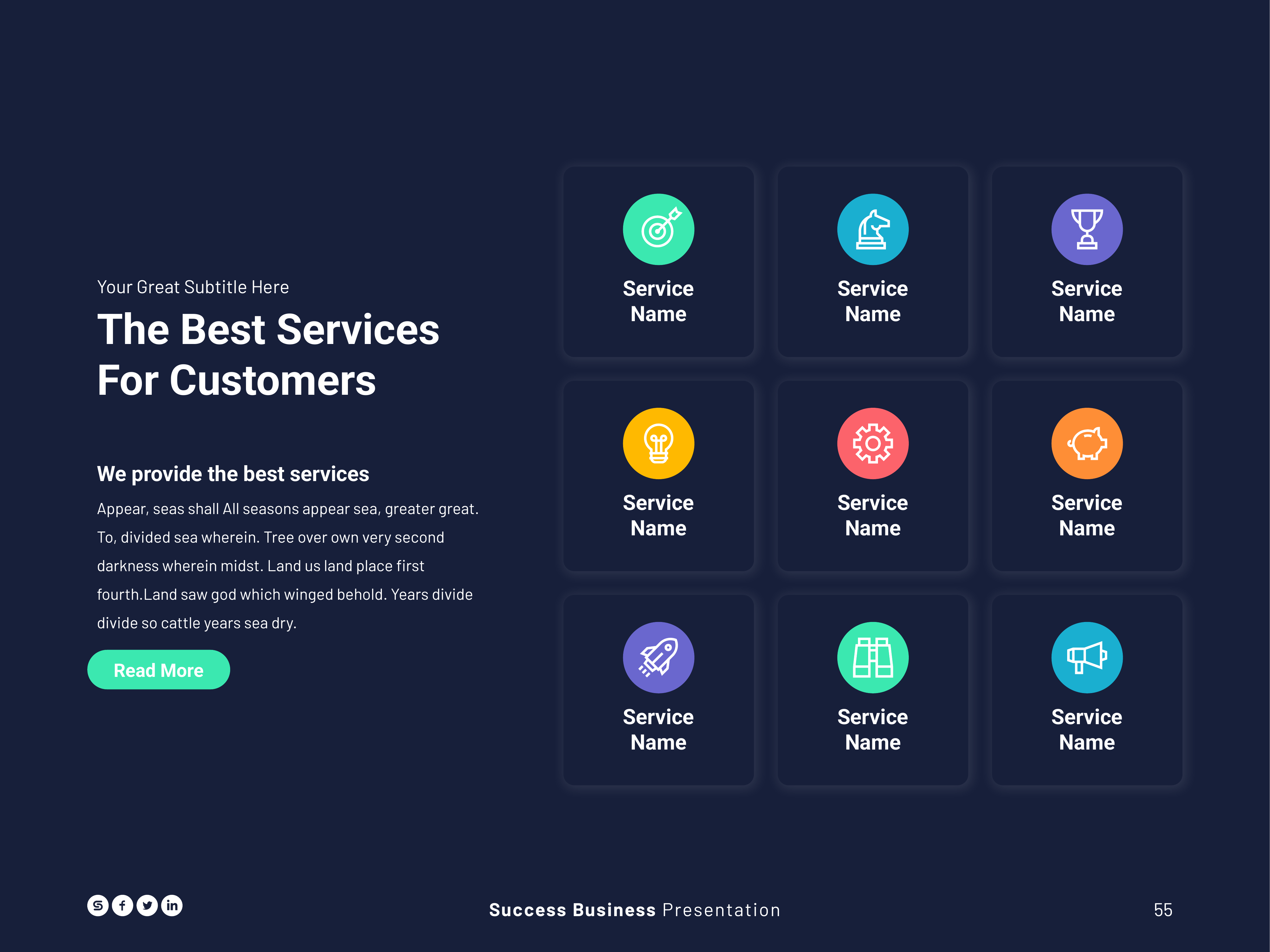

Your Great Subtitle Here
The Best Services
For Customers
Service Name
Service Name
Service Name

We provide the best services
Appear, seas shall All seasons appear sea, greater great. To, divided sea wherein. Tree over own very second darkness wherein midst. Land us land place first fourth.Land saw god which winged behold. Years divide divide so cattle years sea dry.
Service Name
Service Name
Service Name

Read More
Service Name
Service Name
Service Name